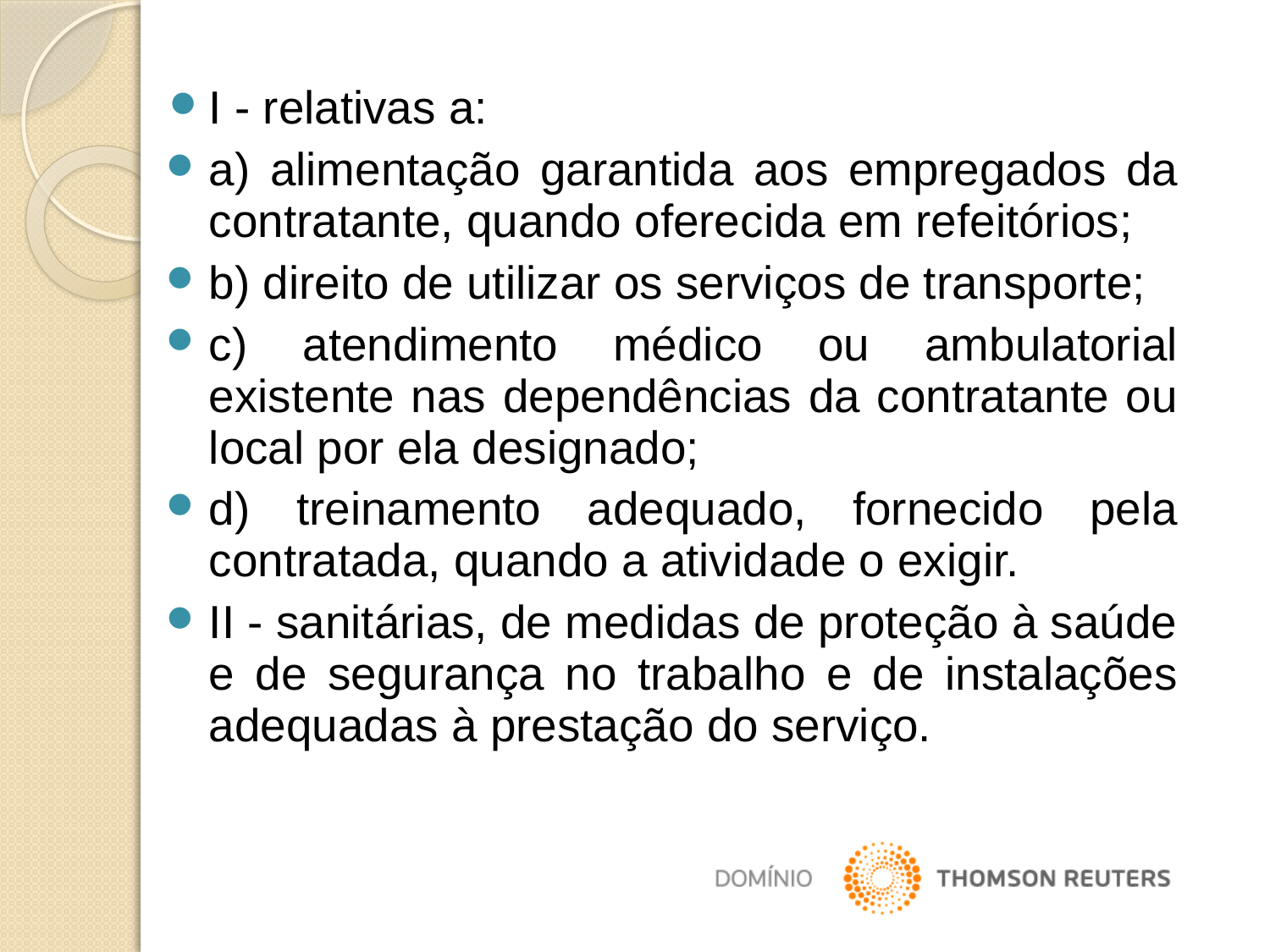

I - relativas a:
a) alimentação garantida aos empregados da contratante, quando oferecida em refeitórios;
b) direito de utilizar os serviços de transporte;
c) atendimento médico ou ambulatorial existente nas dependências da contratante ou local por ela designado;
d) treinamento adequado, fornecido pela contratada, quando a atividade o exigir.
II - sanitárias, de medidas de proteção à saúde e de segurança no trabalho e de instalações adequadas à prestação do serviço.